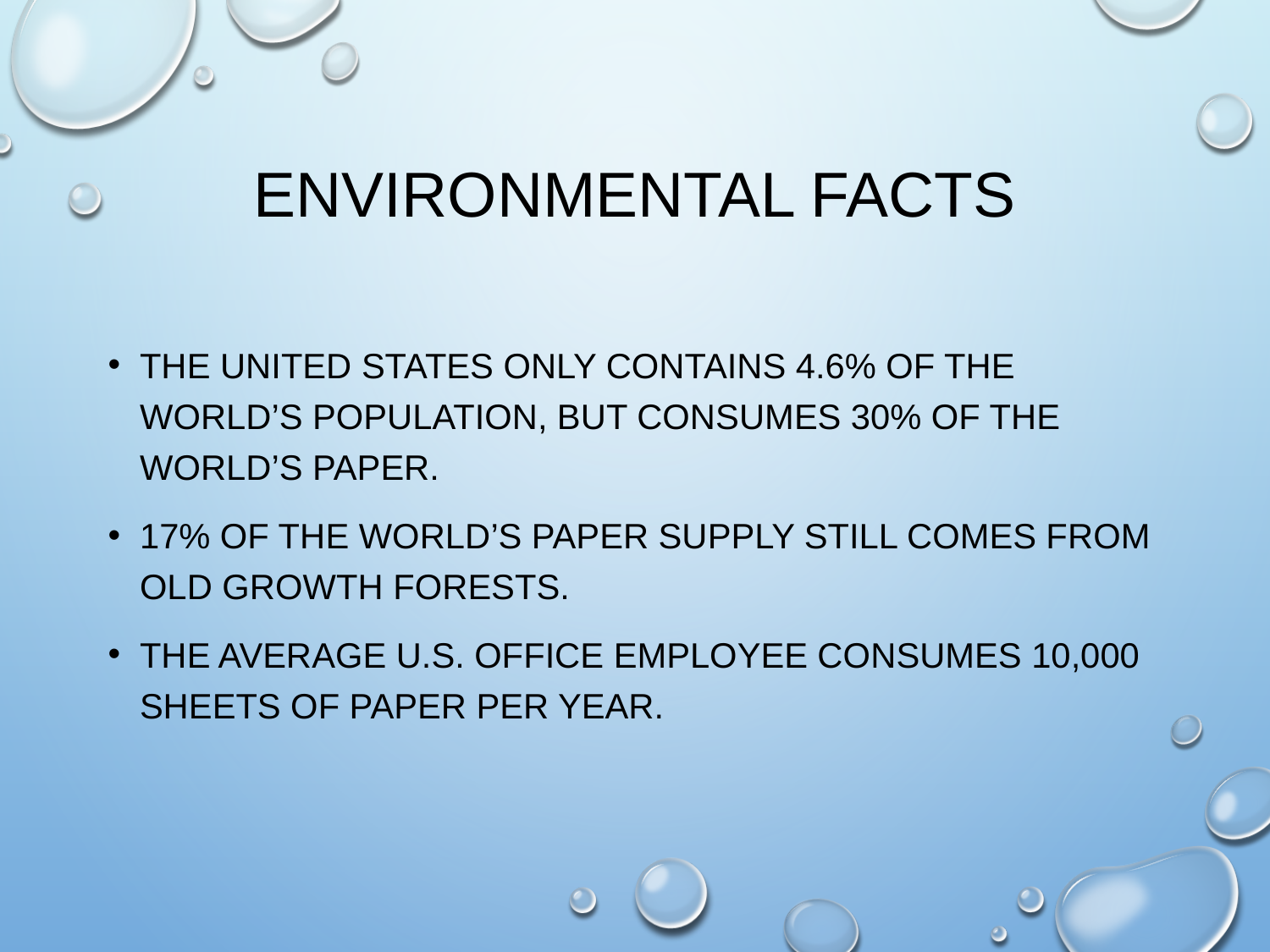

# Environmental Facts
The United States only contains 4.6% of the world’s population, but consumes 30% of the world’s paper.
17% of the world’s paper supply still comes from old growth forests.
The average U.S. office employee consumes 10,000 sheets of paper per year.